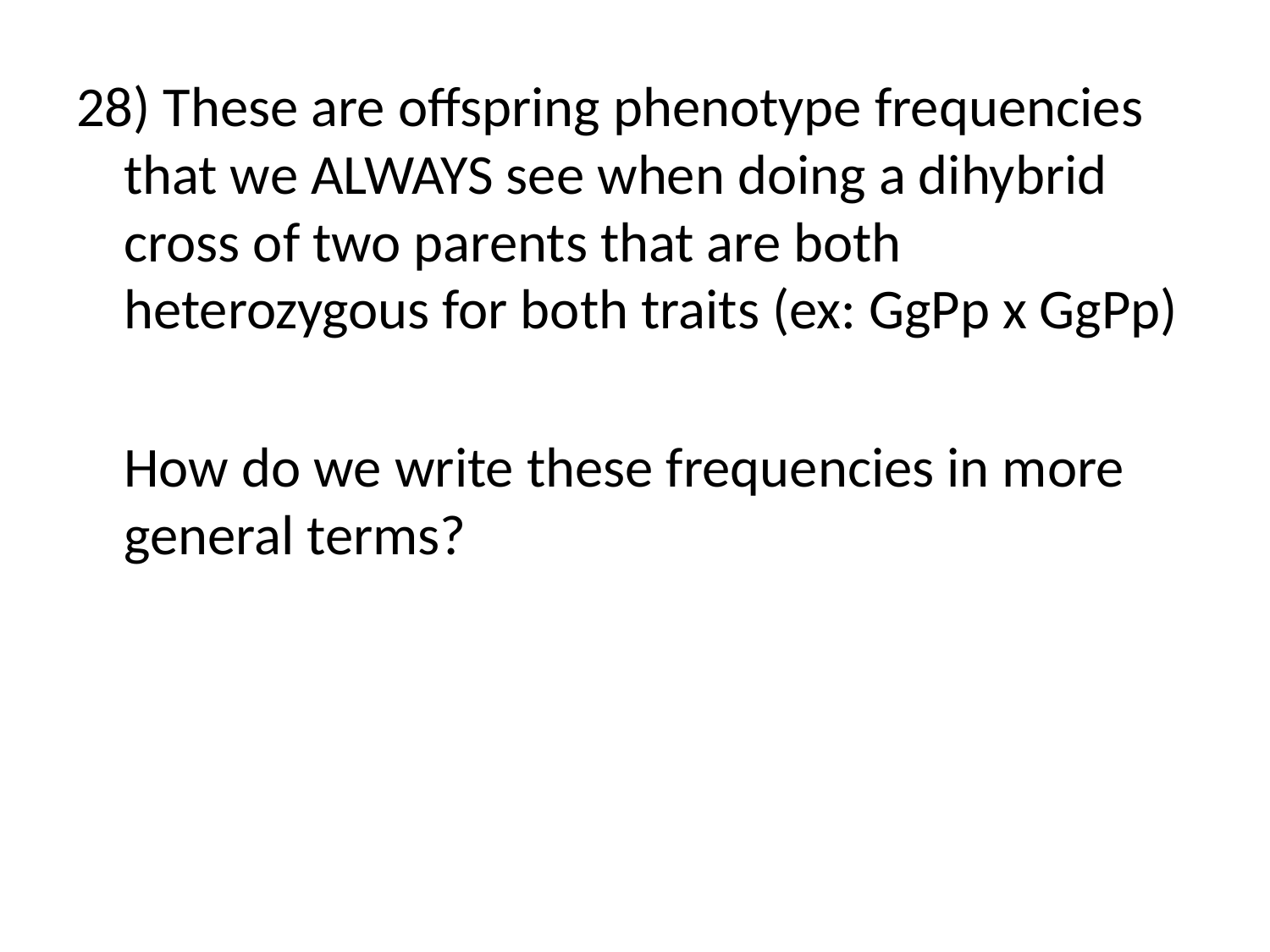

28) These are offspring phenotype frequencies that we ALWAYS see when doing a dihybrid cross of two parents that are both heterozygous for both traits (ex: GgPp x GgPp)

	How do we write these frequencies in more general terms?